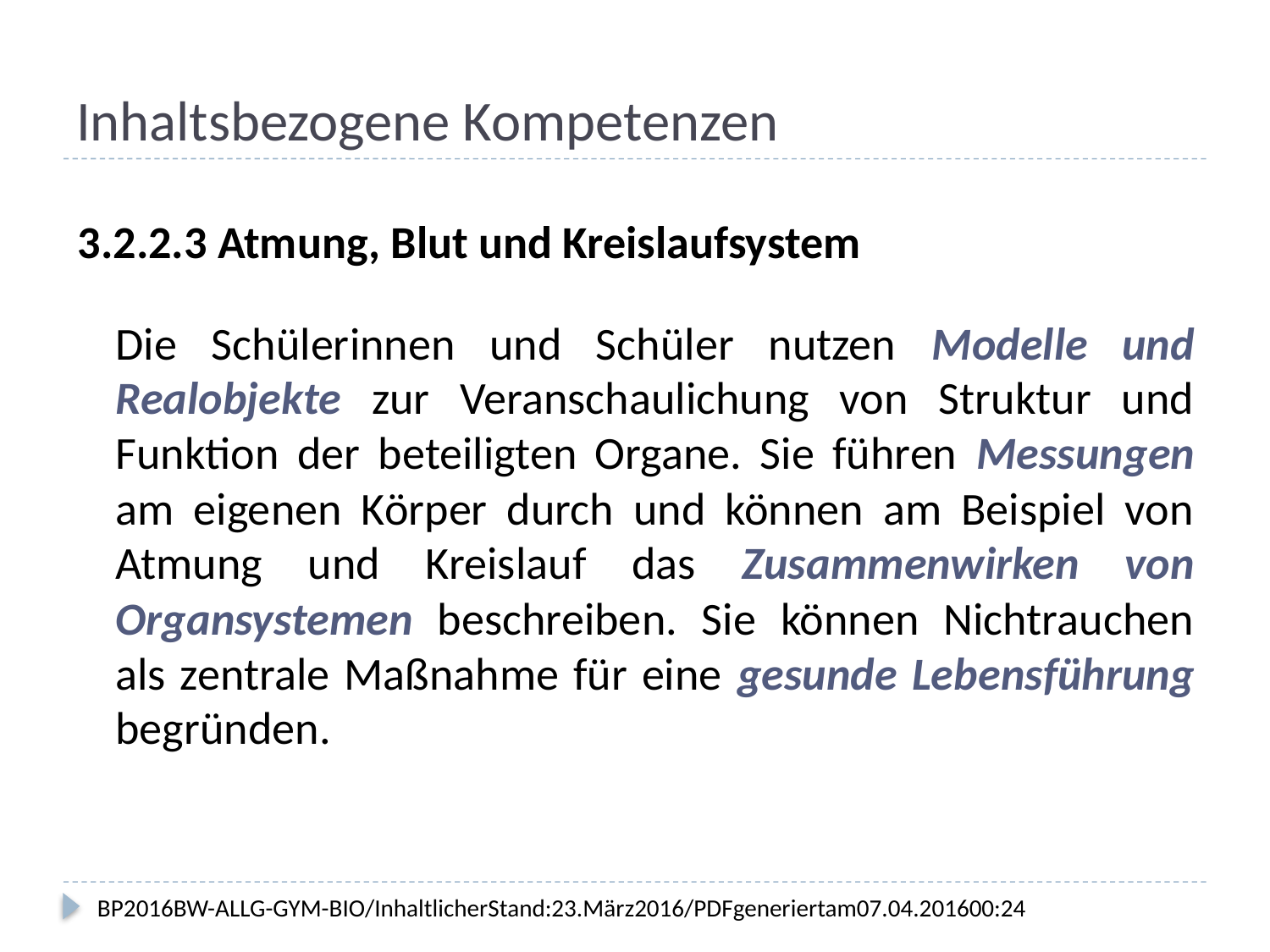

# Inhaltsbezogene Kompetenzen
3.2.2.3 Atmung, Blut und Kreislaufsystem

	Die Schülerinnen und Schüler nutzen Modelle und Realobjekte zur Veranschaulichung von Struktur und Funktion der beteiligten Organe. Sie führen Messungen am eigenen Körper durch und können am Beispiel von Atmung und Kreislauf das Zusammenwirken von Organsystemen beschreiben. Sie können Nichtrauchen als zentrale Maßnahme für eine gesunde Lebensführung begründen.

BP2016BW-ALLG-GYM-BIO/InhaltlicherStand:23.März2016/PDFgeneriertam07.04.201600:24